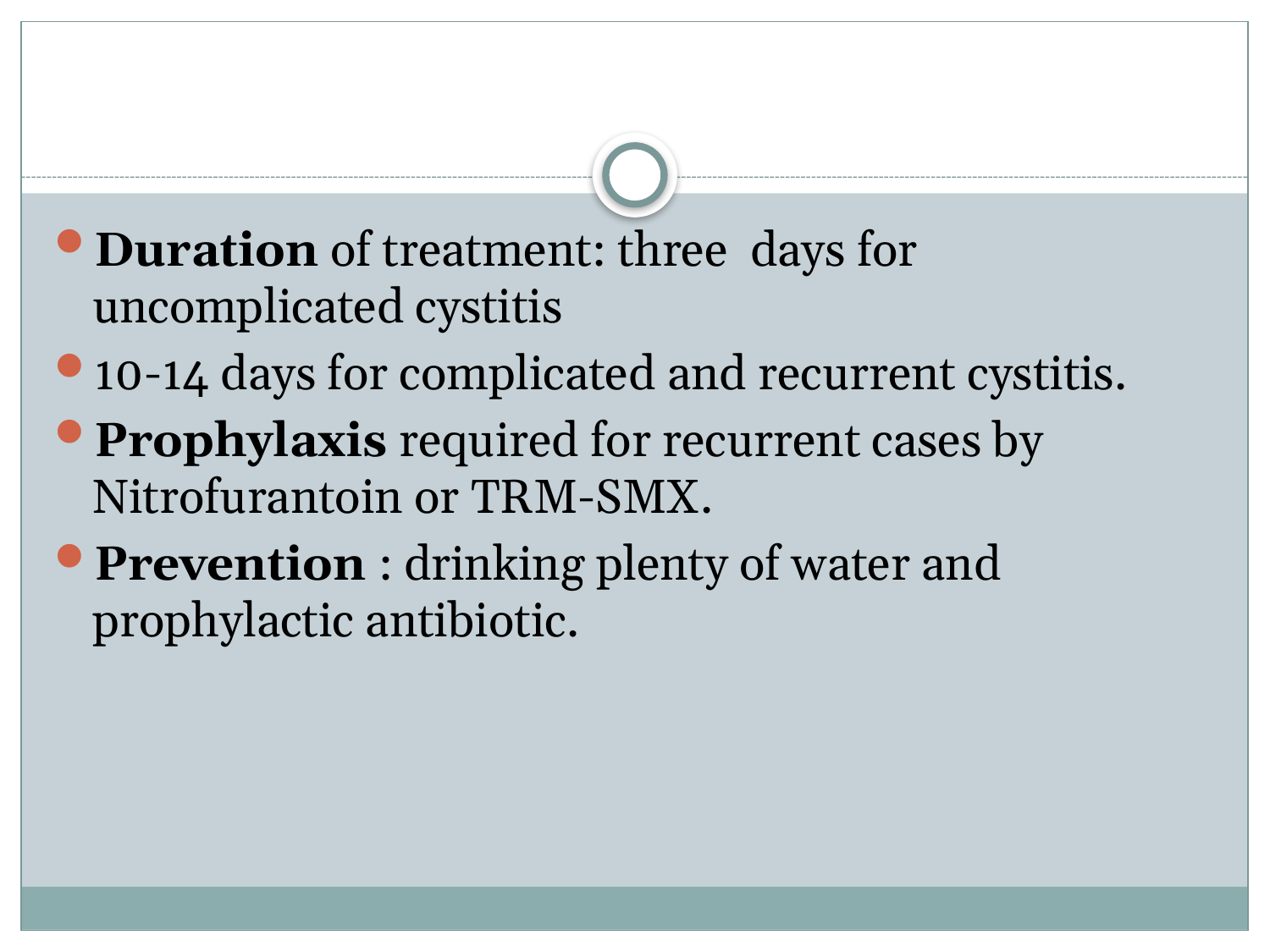

#
Duration of treatment: three  days for uncomplicated cystitis
10-14 days for complicated and recurrent cystitis.
Prophylaxis required for recurrent cases by Nitrofurantoin or TRM-SMX.
Prevention : drinking plenty of water and prophylactic antibiotic.